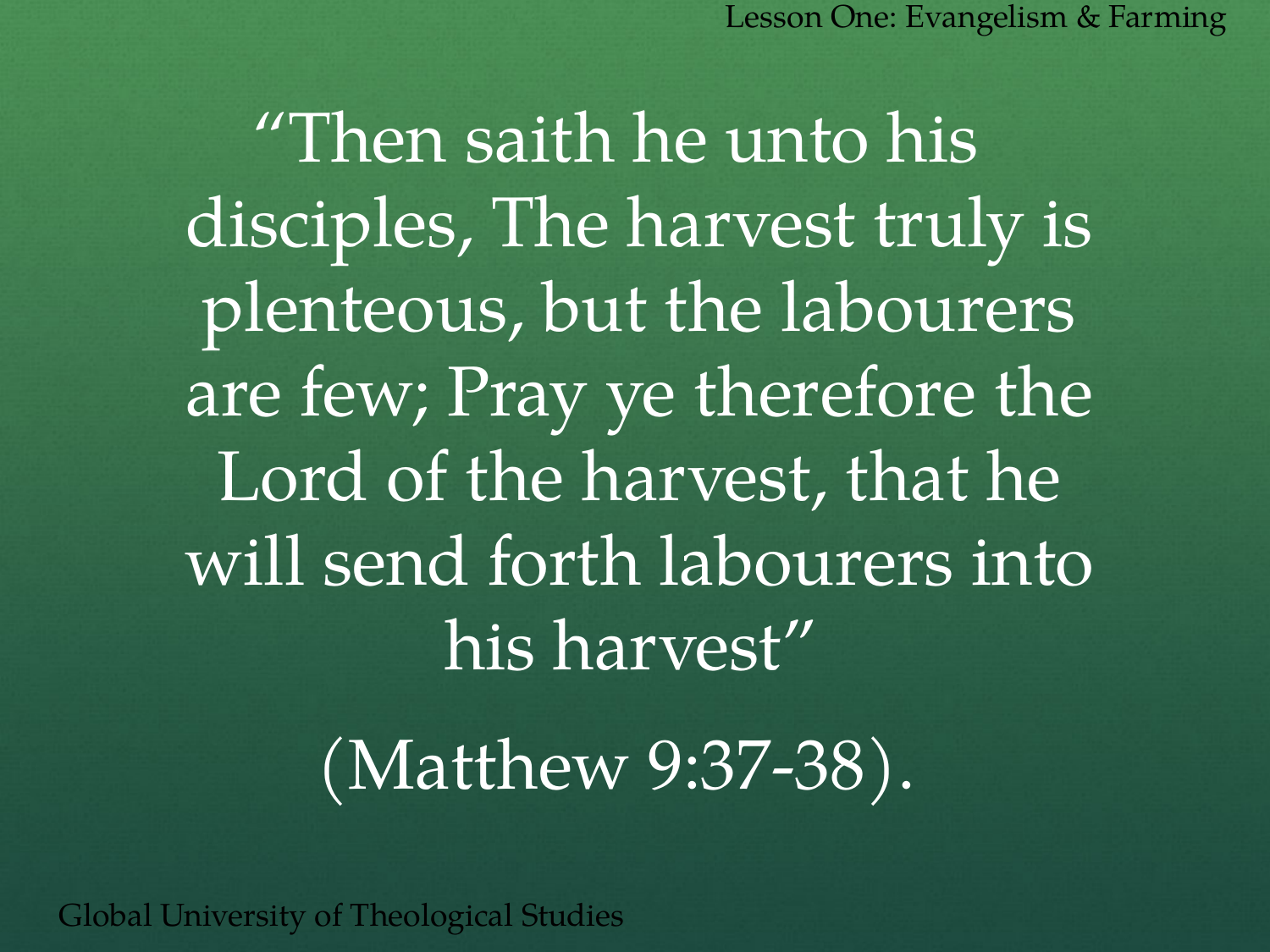

Lesson One: Evangelism & Farming

“Then saith he unto his disciples, The harvest truly is plenteous, but the labourers are few; Pray ye therefore the Lord of the harvest, that he will send forth labourers into his harvest”
(Matthew 9:37-38).
Global University of Theological Studies